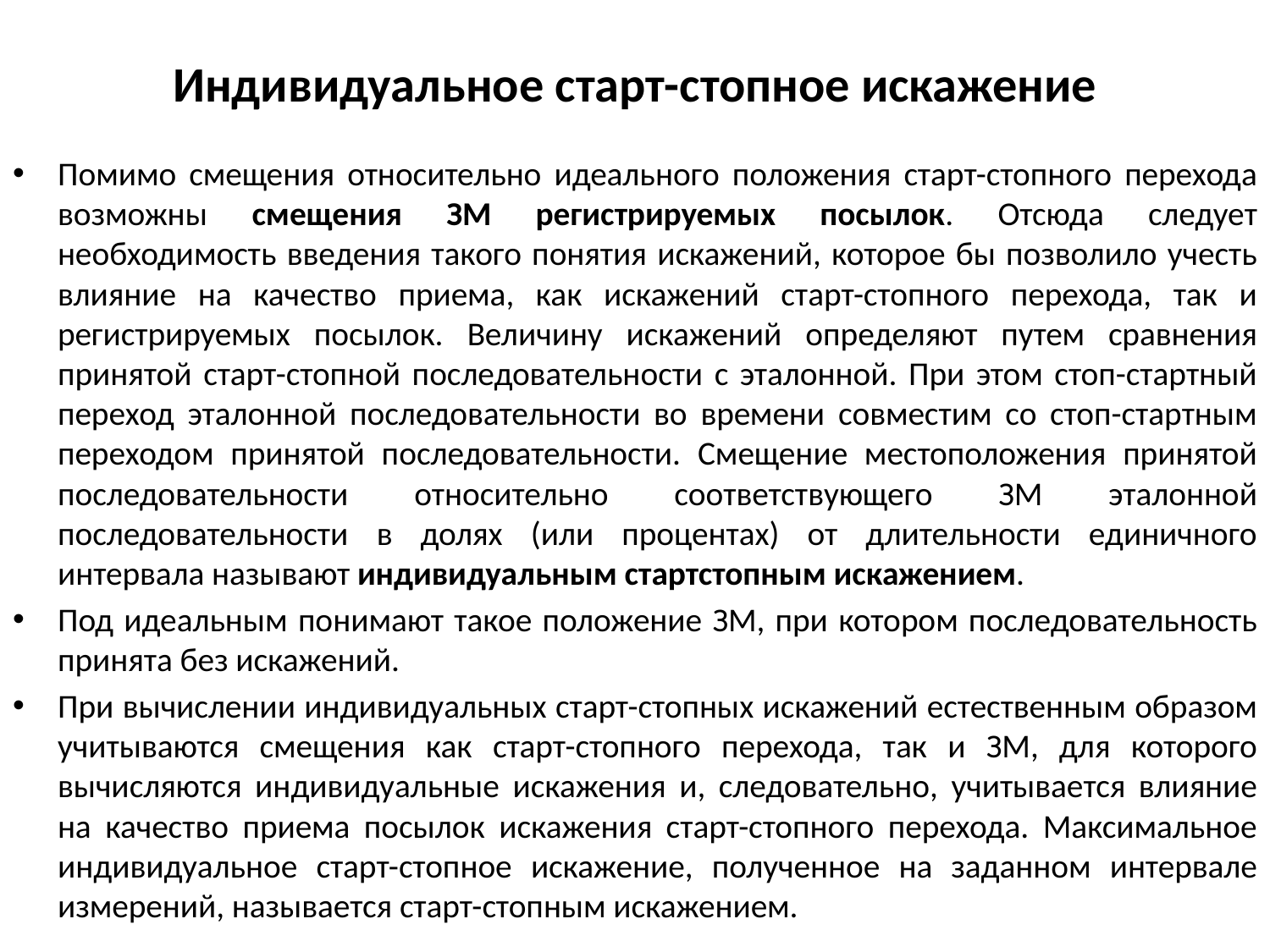

# Индивидуальное старт-стопное искажение
Помимо смещения относительно идеального положения старт-стопного перехода возможны смещения ЗМ регистрируемых посылок. Отсюда следует необходимость введения такого понятия искажений, которое бы позволило учесть влияние на качество приема, как искажений старт-стопного перехода, так и регистрируемых посылок. Величину искажений определяют путем сравнения принятой старт-стопной последовательности с эталонной. При этом стоп-стартный переход эталонной последовательности во времени совместим со стоп-стартным переходом принятой последовательности. Смещение местоположения принятой последовательности относительно соответствующего ЗМ эталонной последовательности в долях (или процентах) от длительности единичного интервала называют индивидуальным стартстопным искажением.
Под идеальным понимают такое положение ЗМ, при котором последовательность принята без искажений.
При вычислении индивидуальных старт-стопных искажений естественным образом учитываются смещения как старт-стопного перехода, так и ЗМ, для которого вычисляются индивидуальные искажения и, следовательно, учитывается влияние на качество приема посылок искажения старт-стопного перехода. Максимальное индивидуальное старт-стопное искажение, полученное на заданном интервале измерений, называется старт-стопным искажением.